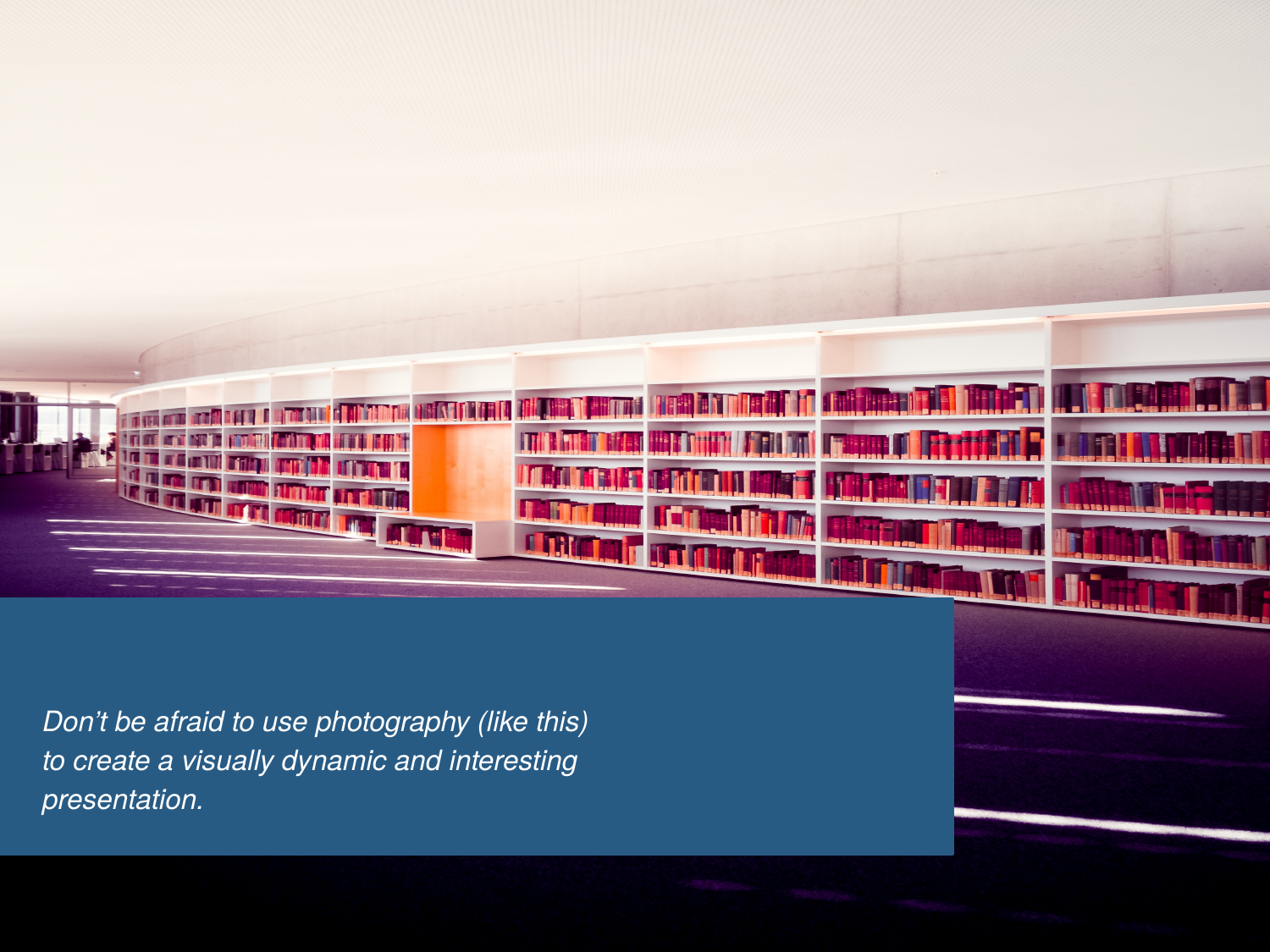

Don’t be afraid to use photography (like this)
to create a visually dynamic and interesting presentation.